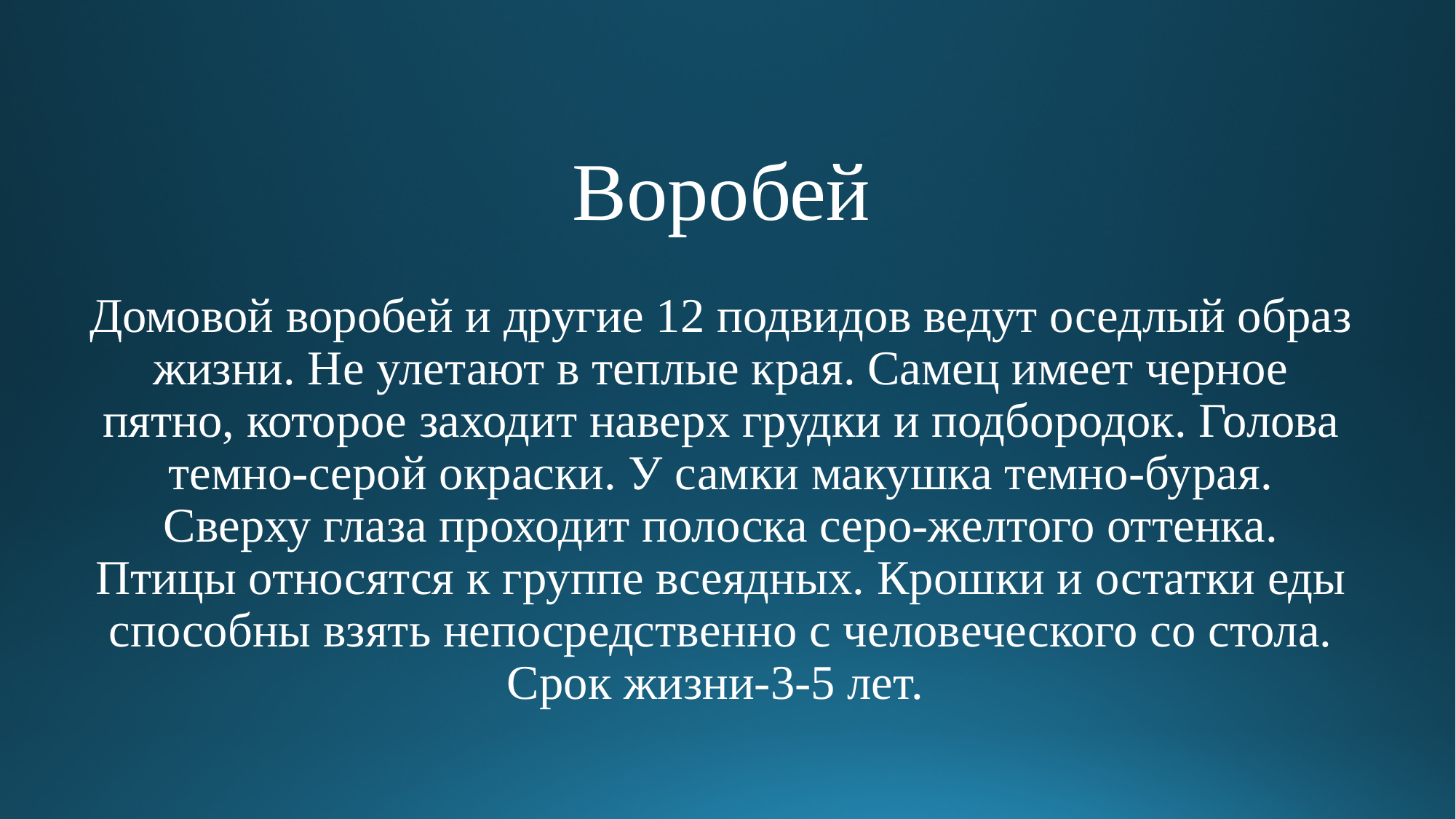

# Воробей Домовой воробей и другие 12 подвидов ведут оседлый образ жизни. Не улетают в теплые края. Самец имеет черное пятно, которое заходит наверх грудки и подбородок. Голова темно-серой окраски. У самки макушка темно-бурая. Сверху глаза проходит полоска серо-желтого оттенка. Птицы относятся к группе всеядных. Крошки и остатки еды способны взять непосредственно с человеческого со стола. Срок жизни-3-5 лет.